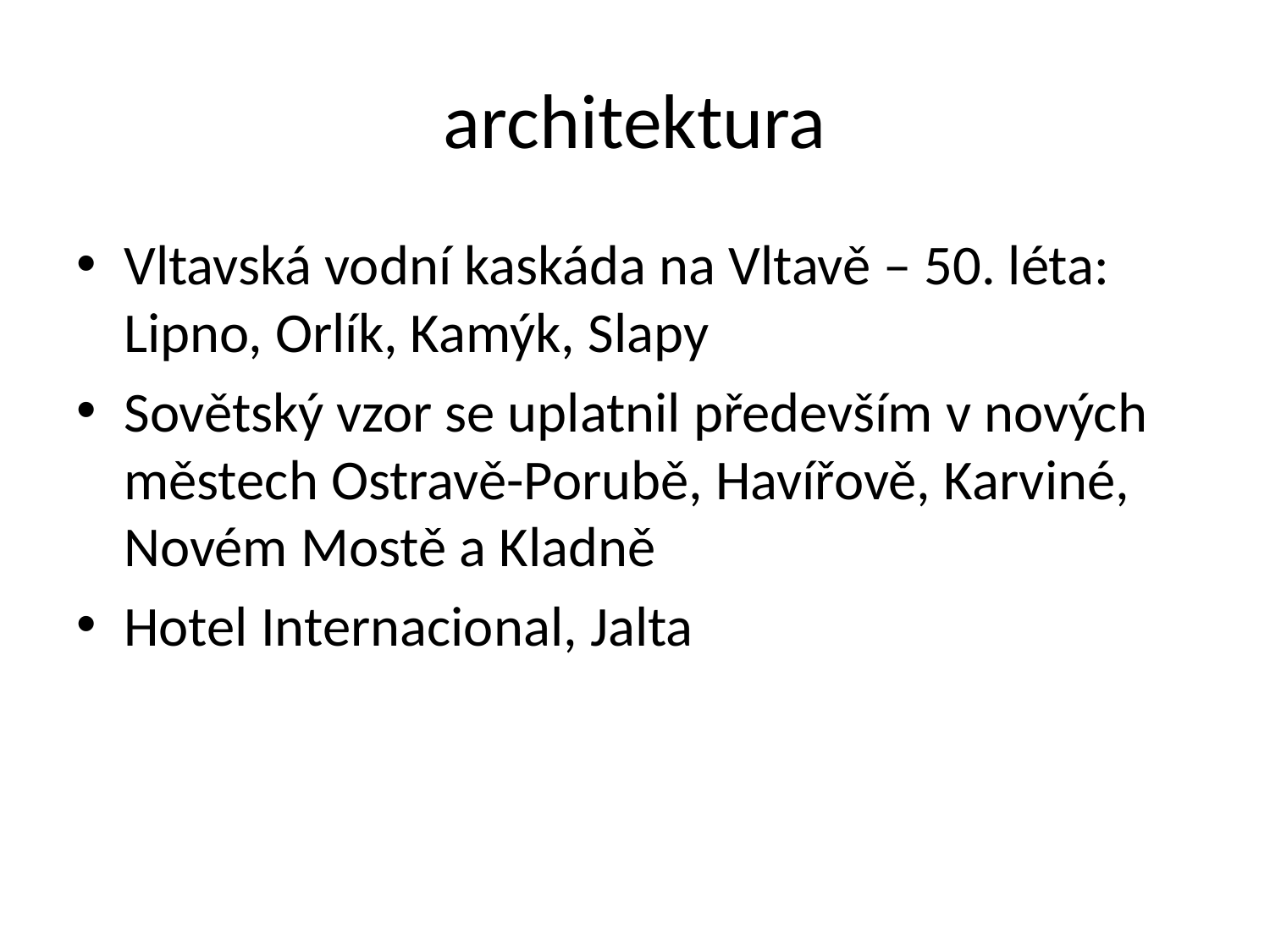

# architektura
Vltavská vodní kaskáda na Vltavě – 50. léta: Lipno, Orlík, Kamýk, Slapy
Sovětský vzor se uplatnil především v nových městech Ostravě-Porubě, Havířově, Karviné, Novém Mostě a Kladně
Hotel Internacional, Jalta